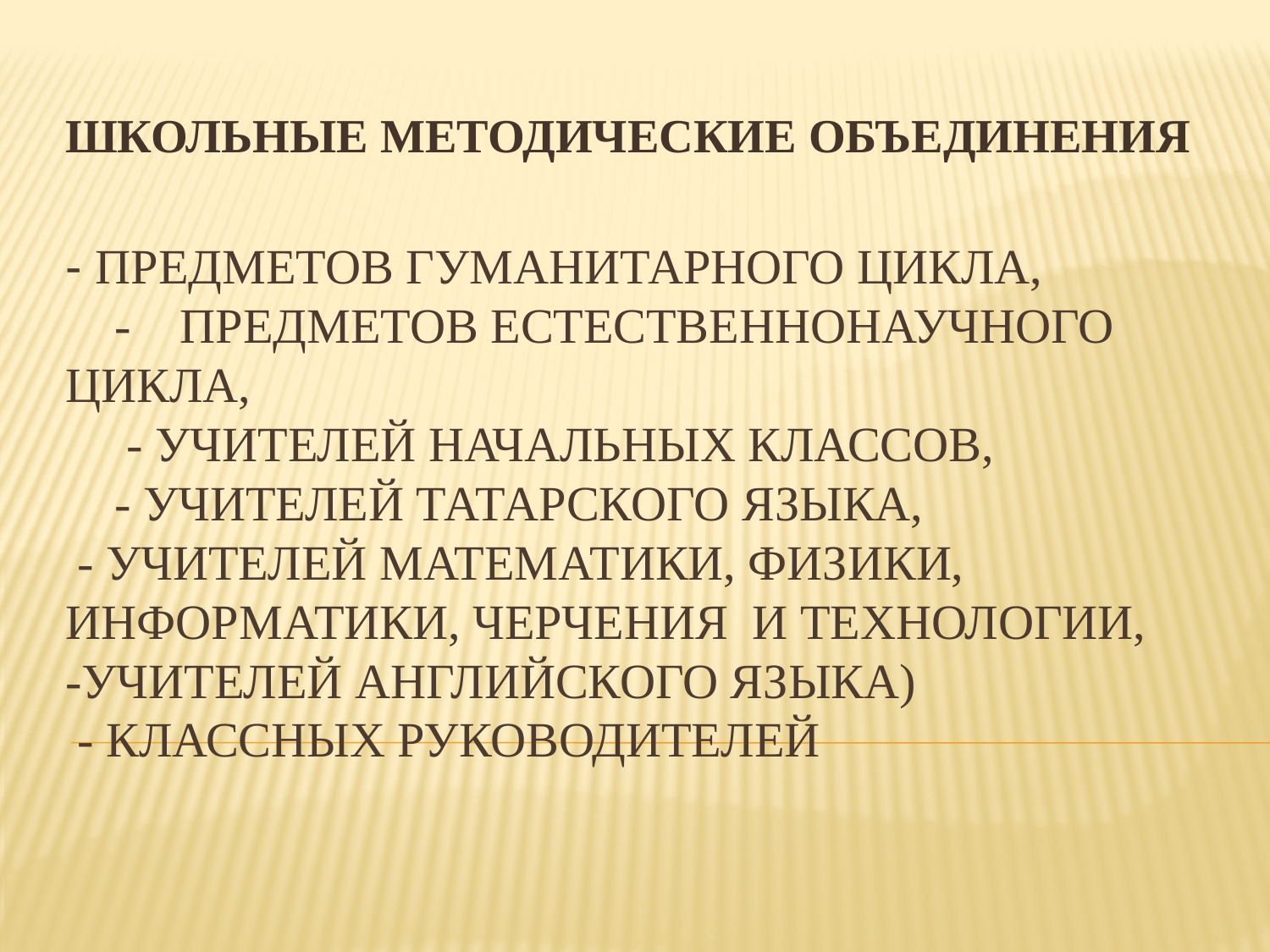

ШКОЛЬНЫЕ МЕТОДИЧЕСКИЕ ОБЪЕДИНЕНИЯ
# - предметов гуманитарного цикла, -    предметов естественнонаучного цикла, - учителей начальных классов, - учителей татарского языка, - учителей математики, физики, информатики, черчения  и технологии, -учителей английского языка) - классных руководителей